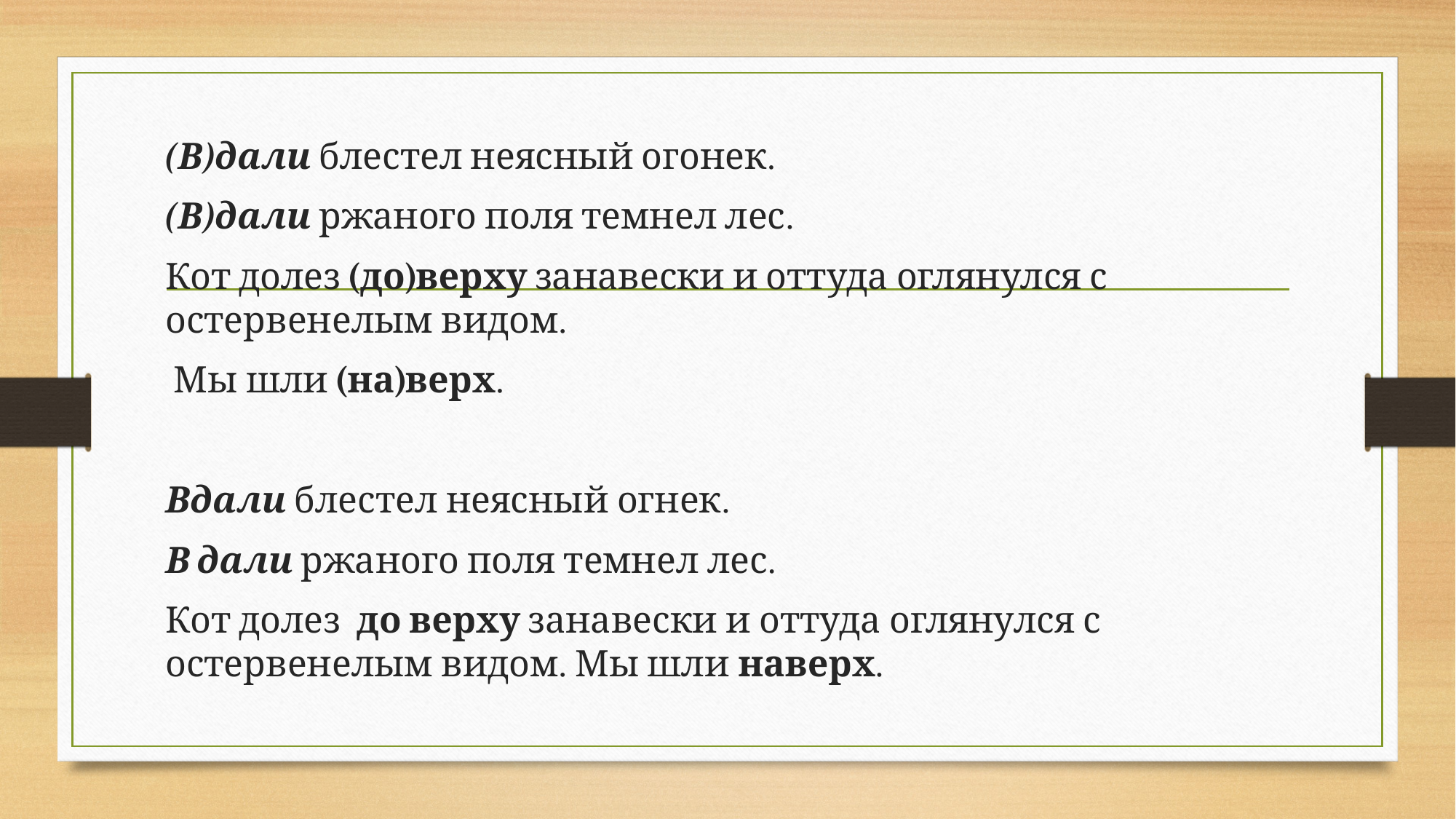

(В)дали блестел неясный огонек.
(В)дали ржаного поля темнел лес.
Кот долез (до)верху занавески и оттуда оглянулся с остервенелым видом.
 Мы шли (на)верх.

Вдали блестел неясный огнек.
В дали ржаного поля темнел лес.
Кот долез  до верху занавески и оттуда оглянулся с остервенелым видом. Мы шли наверх.